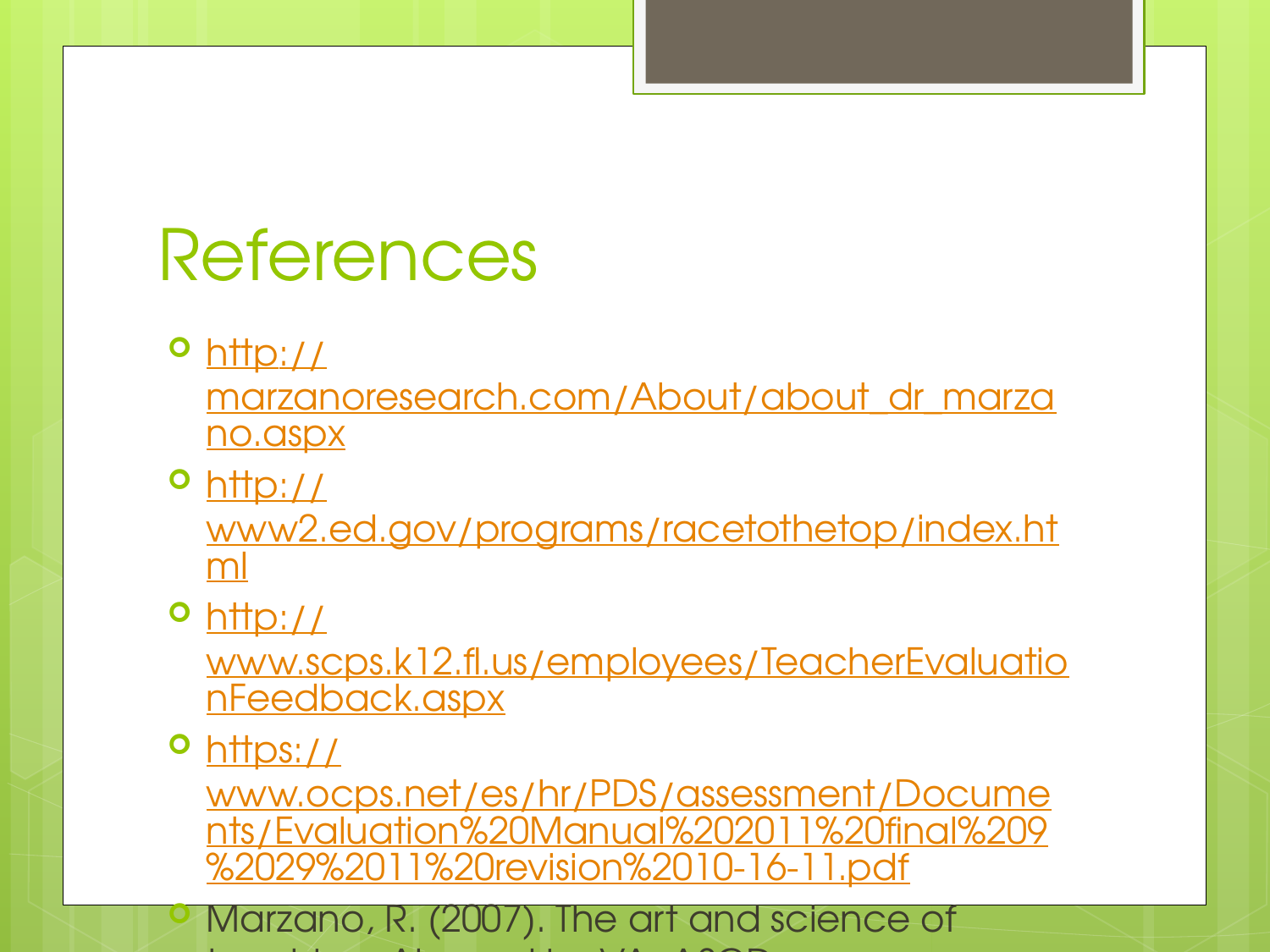

# References
http://marzanoresearch.com/About/about_dr_marzano.aspx
http://www2.ed.gov/programs/racetothetop/index.html
http://www.scps.k12.fl.us/employees/TeacherEvaluationFeedback.aspx
https://www.ocps.net/es/hr/PDS/assessment/Documents/Evaluation%20Manual%202011%20final%209%2029%2011%20revision%2010-16-11.pdf
Marzano, R. (2007). The art and science of teaching. Alexandria, VA: ASCD.